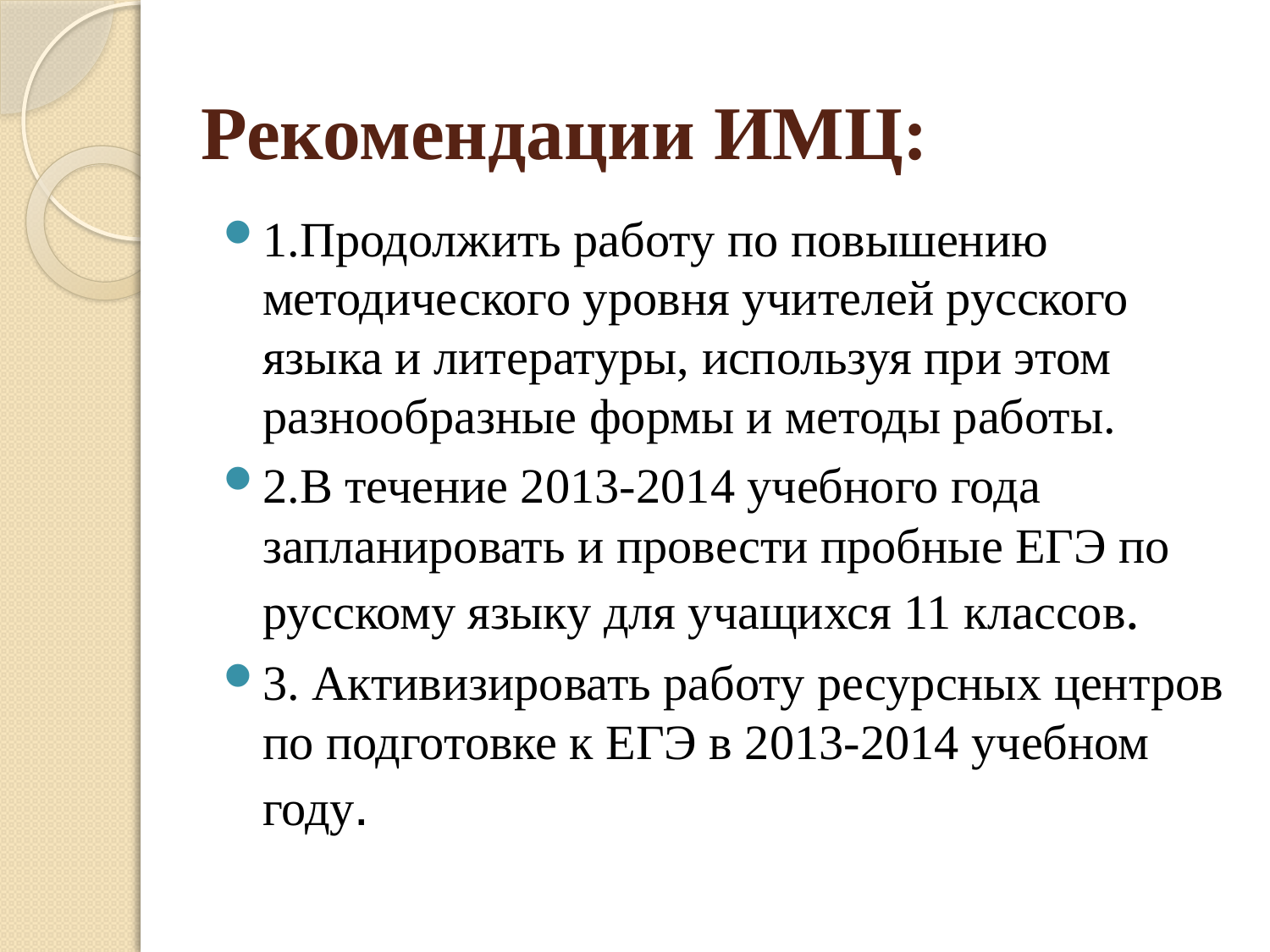

# Рекомендации ИМЦ:
1.Продолжить работу по повышению методического уровня учителей русского языка и литературы, используя при этом разнообразные формы и методы работы.
2.В течение 2013-2014 учебного года запланировать и провести пробные ЕГЭ по русскому языку для учащихся 11 классов.
3. Активизировать работу ресурсных центров по подготовке к ЕГЭ в 2013-2014 учебном году.